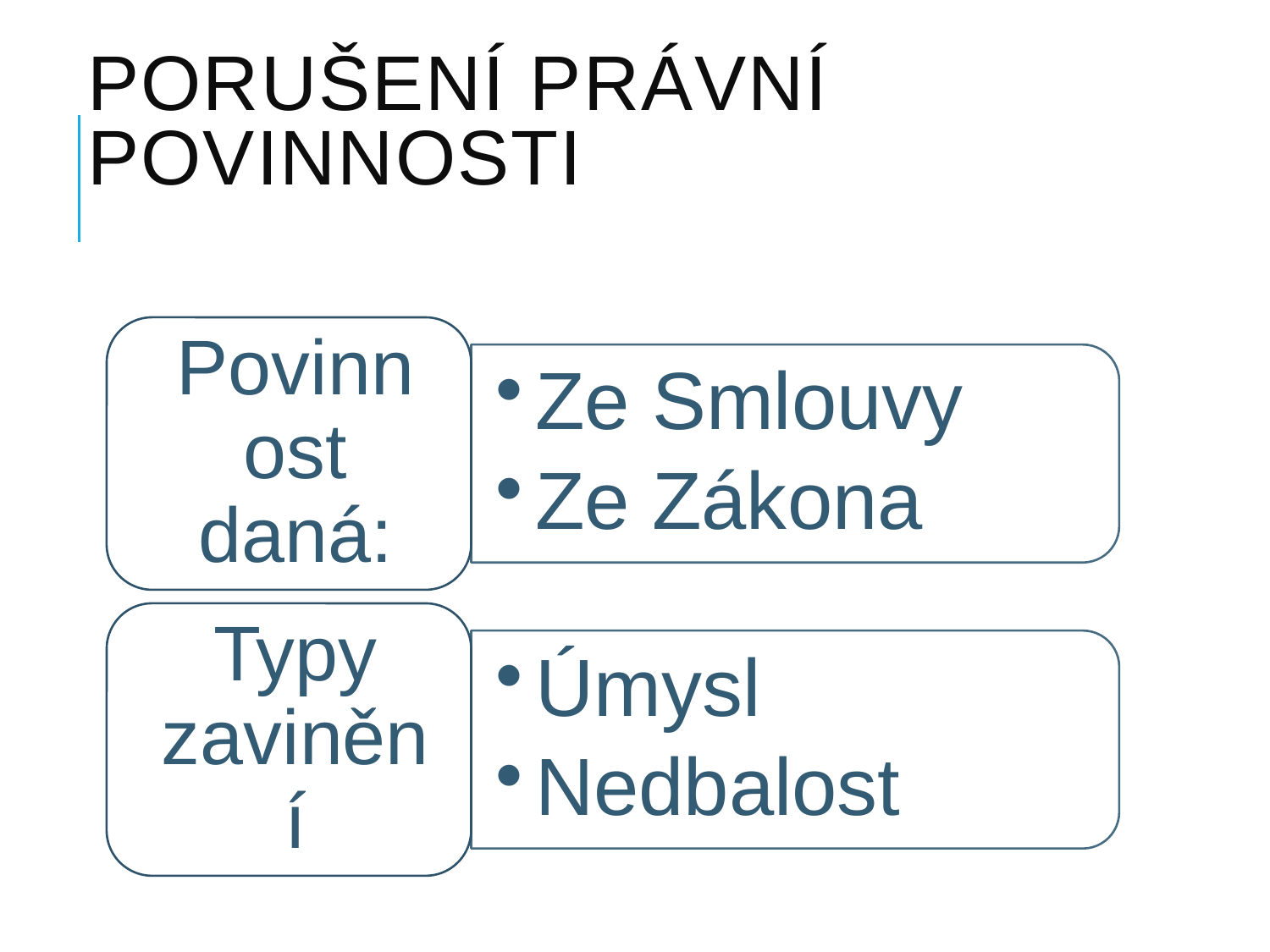

# Porušení právní povinnosti
Ze Smlouvy
Ze Zákona
Povinnost daná:
Úmysl
Nedbalost
Typy zavinění